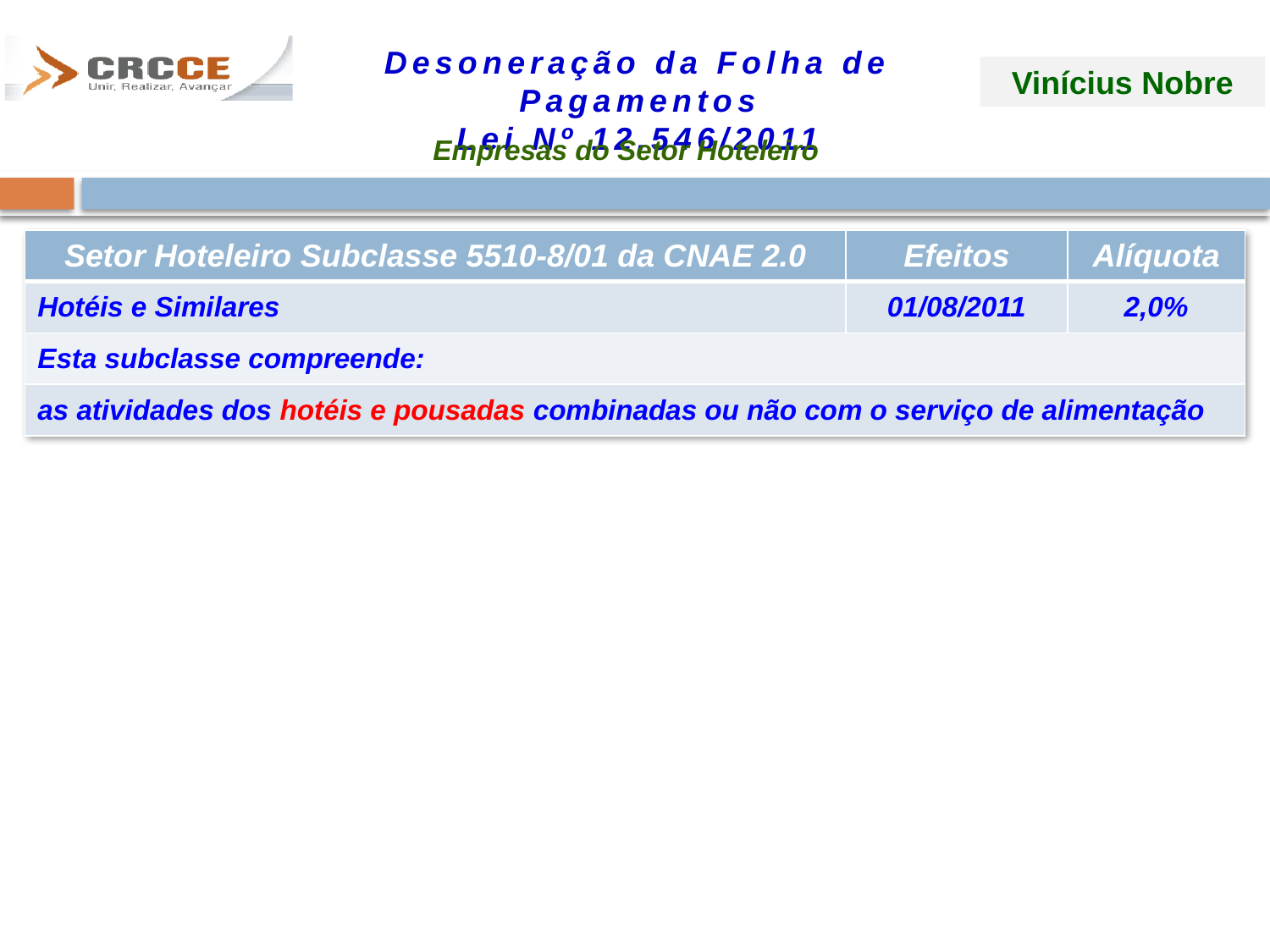

Empresas do Setor Hoteleiro
| Setor Hoteleiro Subclasse 5510-8/01 da CNAE 2.0 | Efeitos | Alíquota |
| --- | --- | --- |
| Hotéis e Similares | 01/08/2011 | 2,0% |
| Esta subclasse compreende: |  |  |
| as atividades dos hotéis e pousadas combinadas ou não com o serviço de alimentação |  |  |